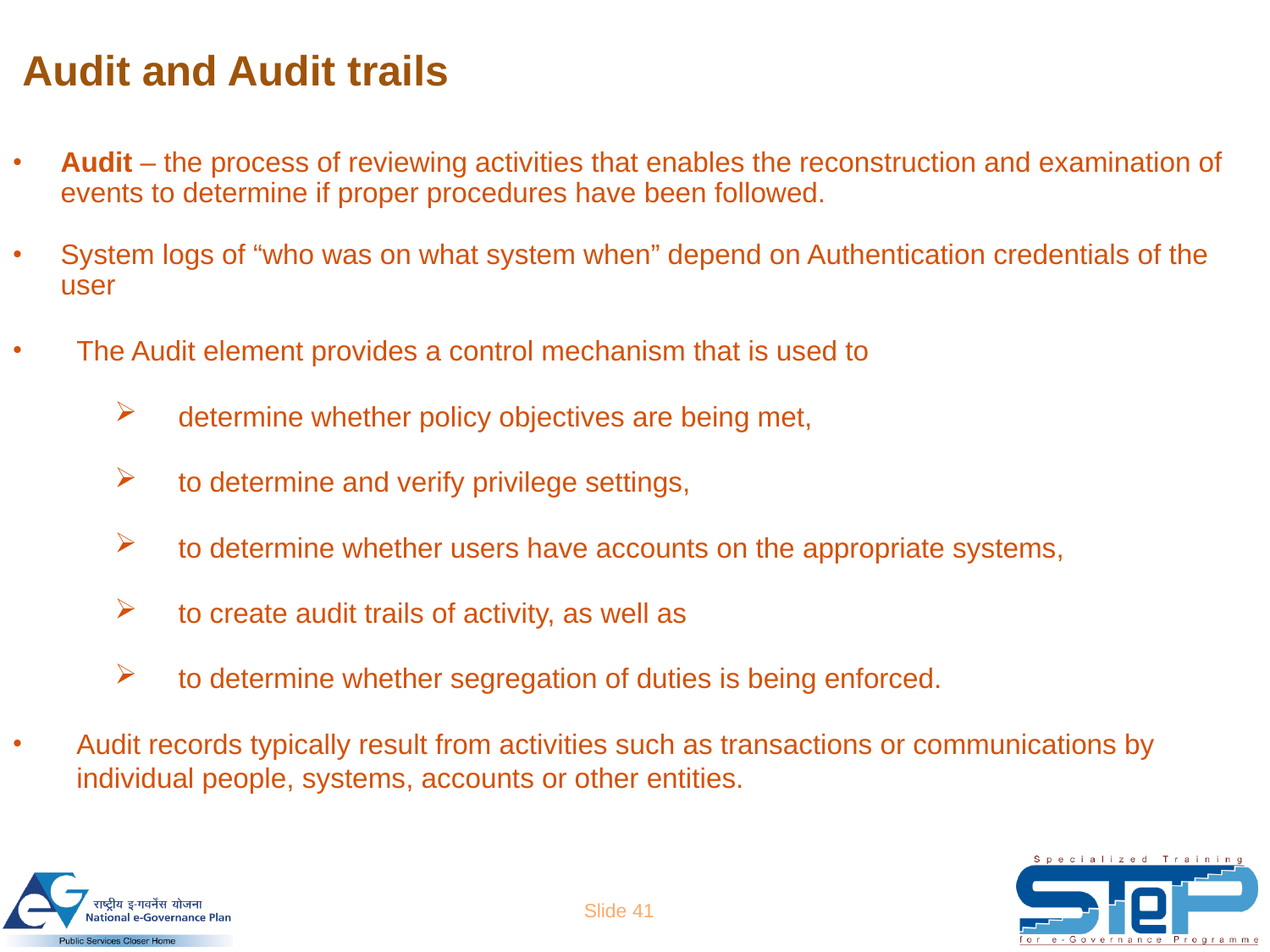

# Audit and Audit trails
Audit – the process of reviewing activities that enables the reconstruction and examination of events to determine if proper procedures have been followed.
System logs of “who was on what system when” depend on Authentication credentials of the user
The Audit element provides a control mechanism that is used to
determine whether policy objectives are being met,
to determine and verify privilege settings,
to determine whether users have accounts on the appropriate systems,
to create audit trails of activity, as well as
to determine whether segregation of duties is being enforced.
Audit records typically result from activities such as transactions or communications by individual people, systems, accounts or other entities.